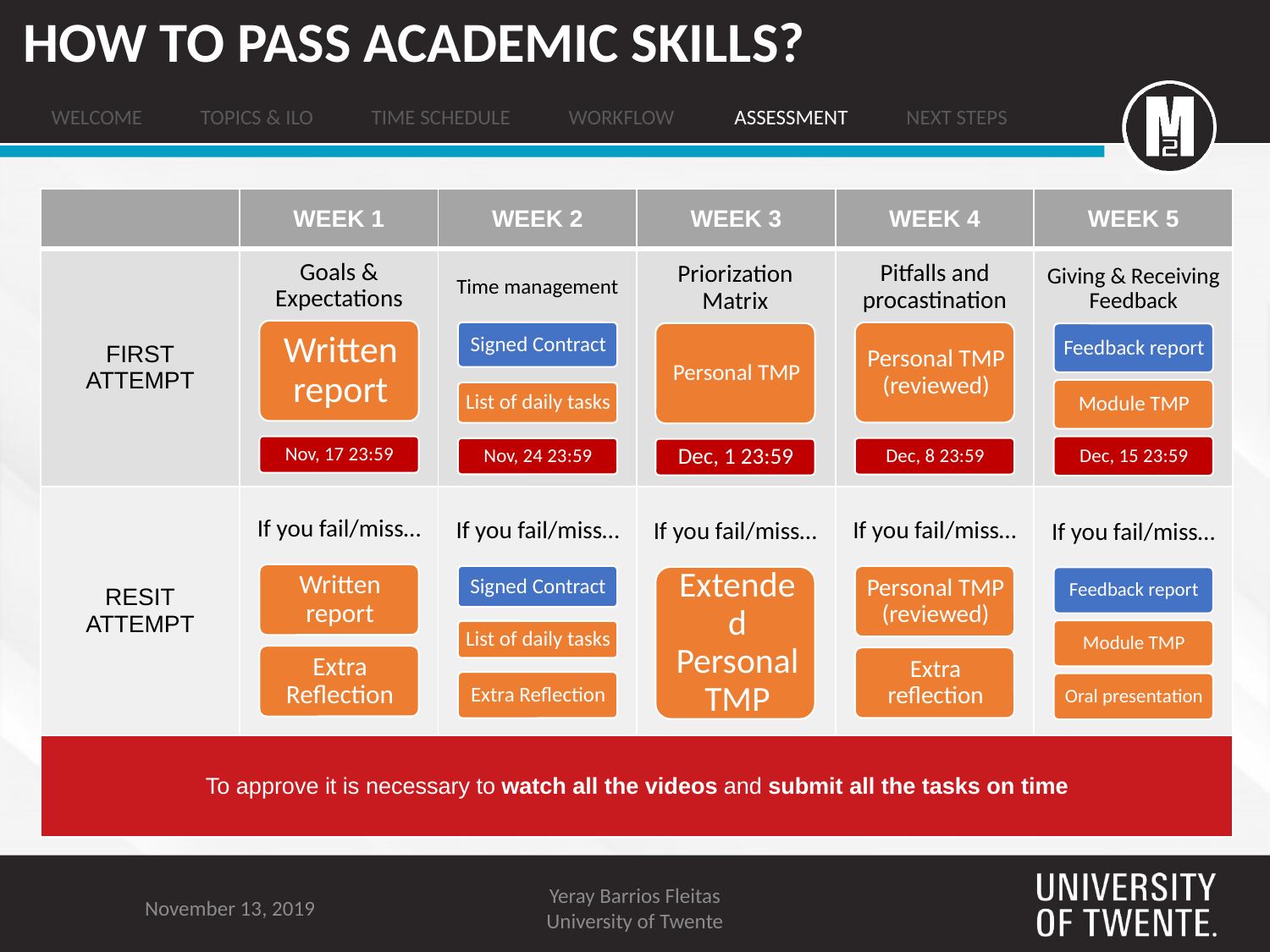

HOW TO PASS ACADEMIC SKILLS?
        WELCOME            TOPICS & ILO            TIME SCHEDULE            WORKFLOW            ASSESSMENT            NEXT STEPS

|  | WEEK 1 | WEEK 2 | WEEK 3 | WEEK 4 | WEEK 5 |
| --- | --- | --- | --- | --- | --- |
| FIRST ATTEMPT |  |  |  |  |  |
| RESIT ATTEMPT |  |  |  |  |  |
| To approve it is necessary to watch all the videos and submit all the tasks on time |  |  |  |  |  |
Goals & Expectations
Written report
Nov, 17 23:59
Pitfalls and procastination
Personal TMP (reviewed)
Dec, 8 23:59
Time management
Signed Contract
List of daily tasks
Nov, 24 23:59
Priorization Matrix
Personal TMP
Dec, 1 23:59
Giving & Receiving Feedback
Feedback report
Module TMP
Dec, 15 23:59
If you fail/miss…
Written report
Extra Reflection
If you fail/miss…
Personal TMP (reviewed)
Extra reflection
If you fail/miss…
Signed Contract
List of daily tasks
Extra Reflection
If you fail/miss…
Extended Personal TMP
If you fail/miss…
Feedback report
Module TMP
Oral presentation
November 13, 2019
Yeray Barrios Fleitas
University of Twente